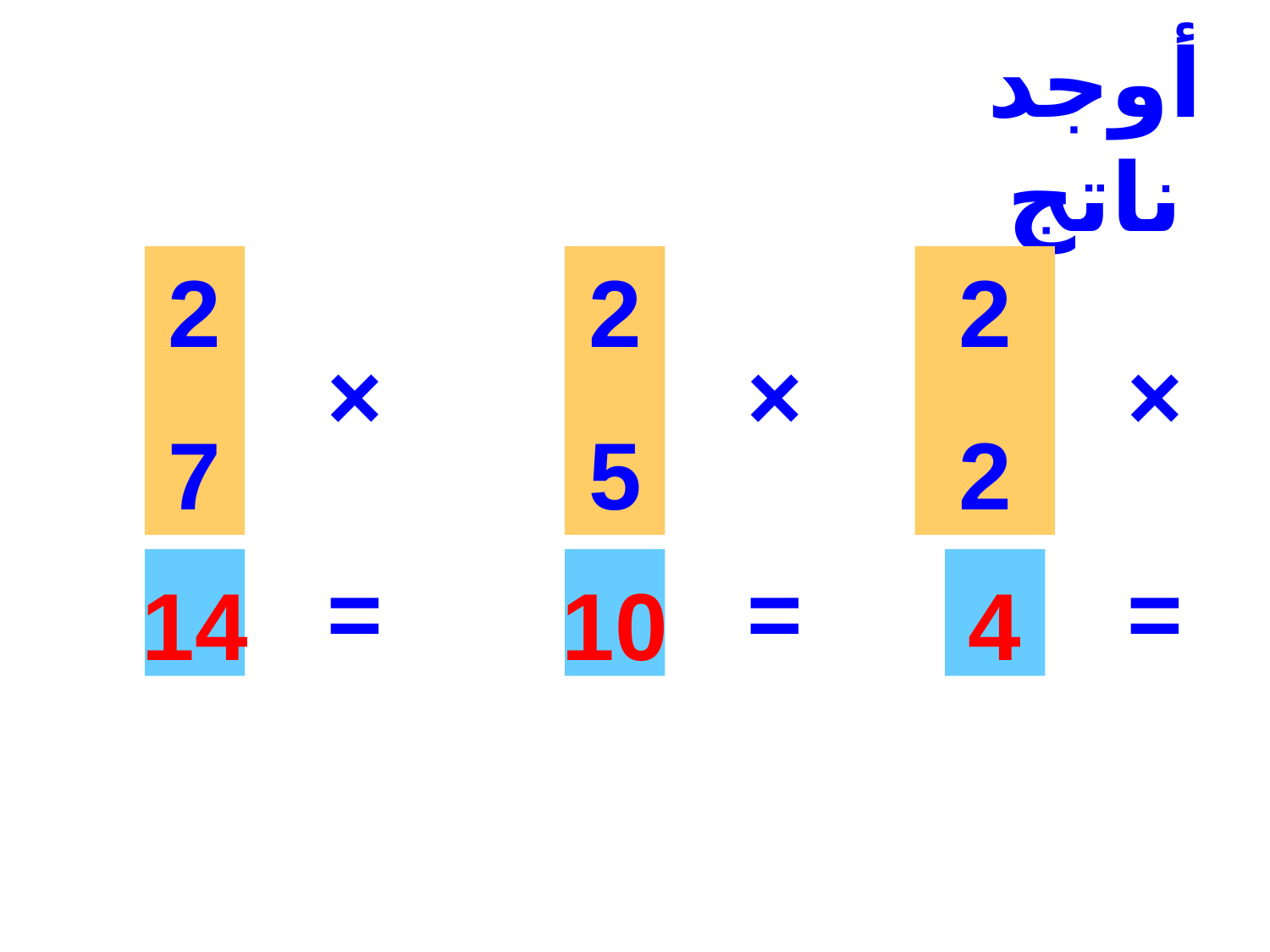

أوجد ناتج
2
7
2
5
2
2
×
×
×
=
=
=

14
10
4